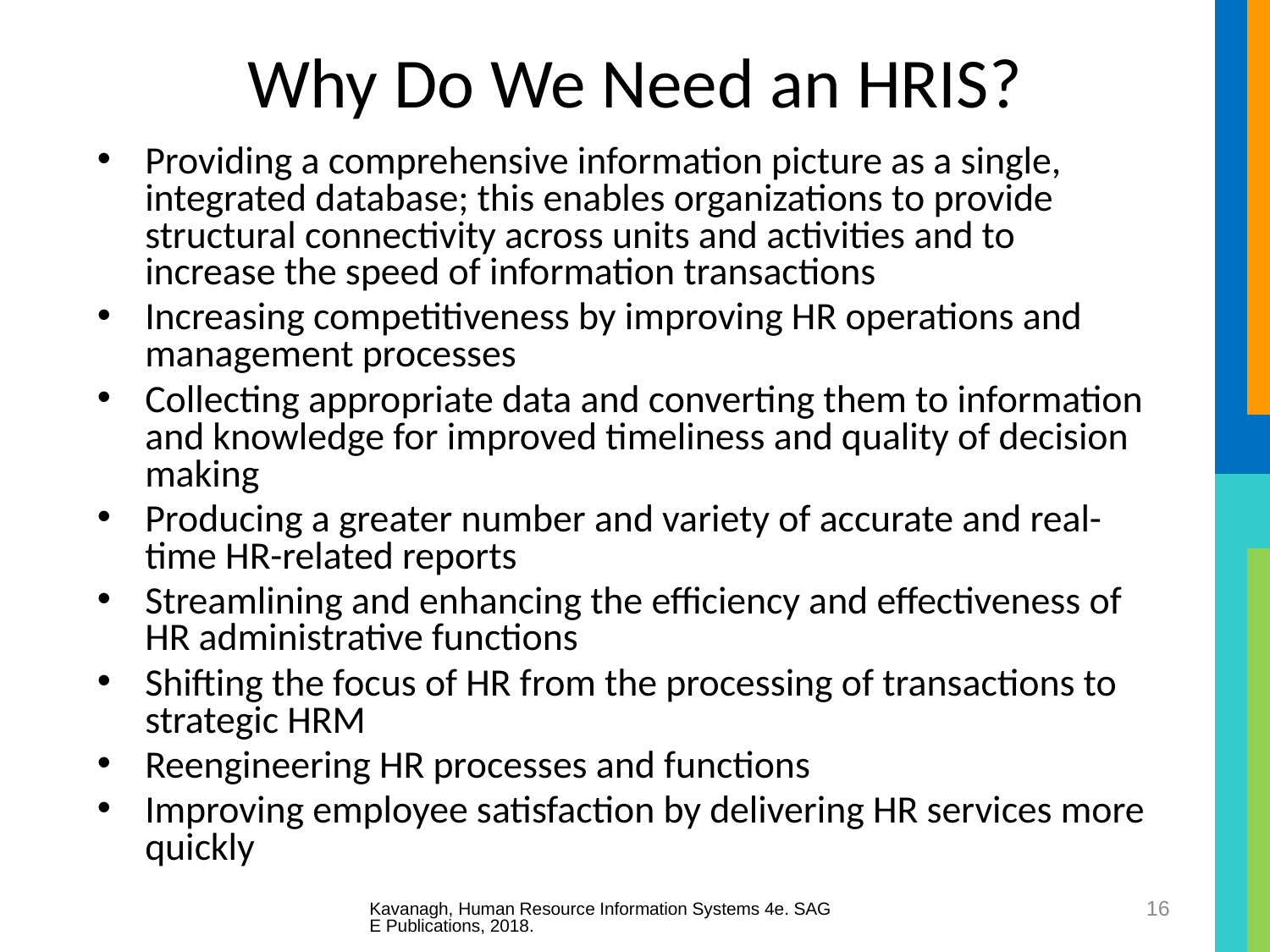

# Why Do We Need an HRIS?
Providing a comprehensive information picture as a single, integrated database; this enables organizations to provide structural connectivity across units and activities and to increase the speed of information transactions
Increasing competitiveness by improving HR operations and management processes
Collecting appropriate data and converting them to information and knowledge for improved timeliness and quality of decision making
Producing a greater number and variety of accurate and real-time HR-related reports
Streamlining and enhancing the efficiency and effectiveness of HR administrative functions
Shifting the focus of HR from the processing of transactions to strategic HRM
Reengineering HR processes and functions
Improving employee satisfaction by delivering HR services more quickly
Kavanagh, Human Resource Information Systems 4e. SAGE Publications, 2018.
16